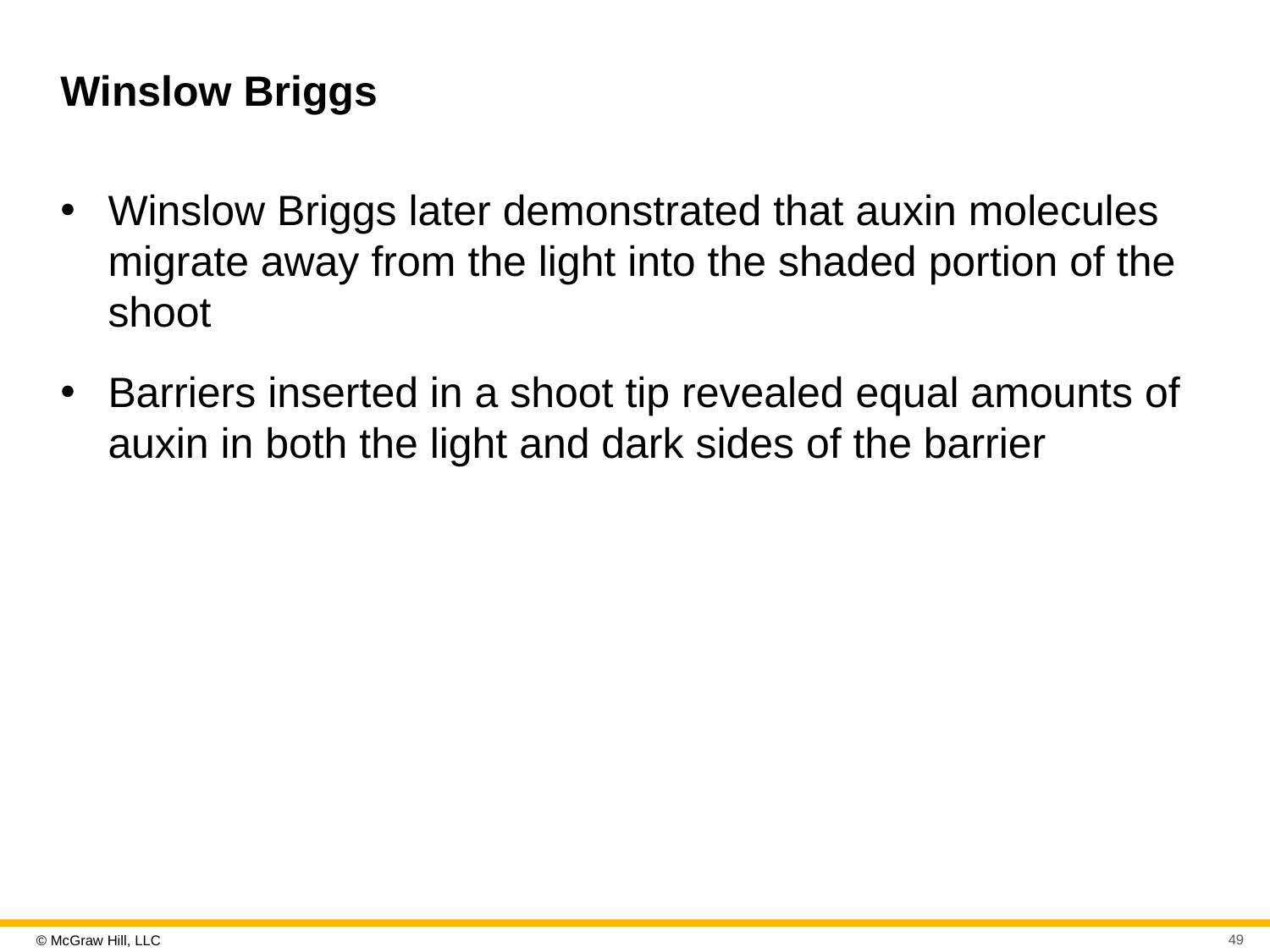

# Winslow Briggs
Winslow Briggs later demonstrated that auxin molecules migrate away from the light into the shaded portion of the shoot
Barriers inserted in a shoot tip revealed equal amounts of auxin in both the light and dark sides of the barrier
49